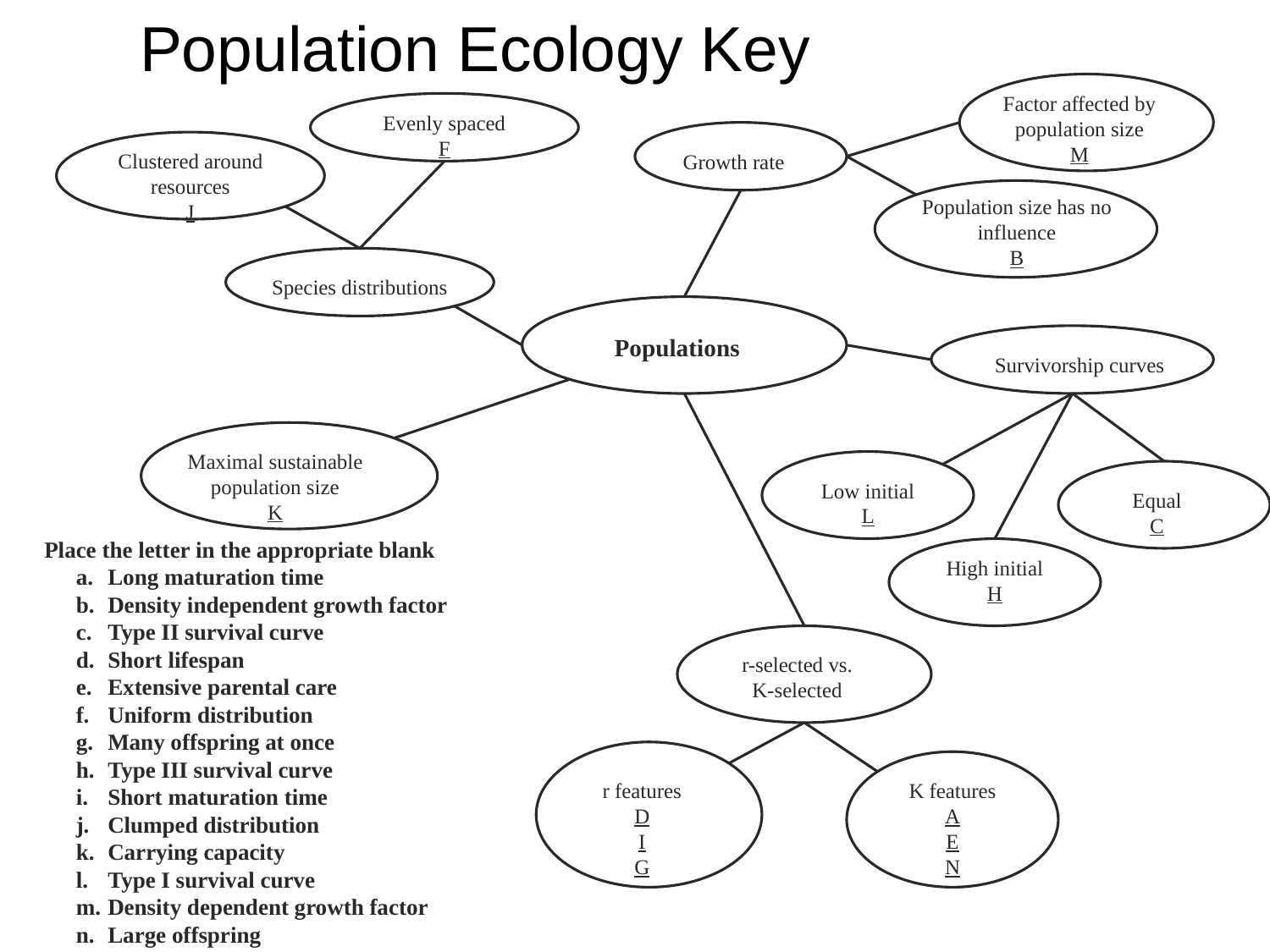

Population Ecology Key

Factor affected by population size
M

Evenly spaced
F

Clustered around resources
J
Growth rate

Population size has no influence
B

Species distributions

Populations

Survivorship curves

Maximal sustainable population size
K

Low initial
L
Equal
C

High initial
H

r-selected vs.
K-selected

r features
D
I
G
K features
A
E
N
	Place the letter in the appropriate blank
Long maturation time
Density independent growth factor
Type II survival curve
Short lifespan
Extensive parental care
Uniform distribution
Many offspring at once
Type III survival curve
Short maturation time
Clumped distribution
Carrying capacity
Type I survival curve
Density dependent growth factor
Large offspring